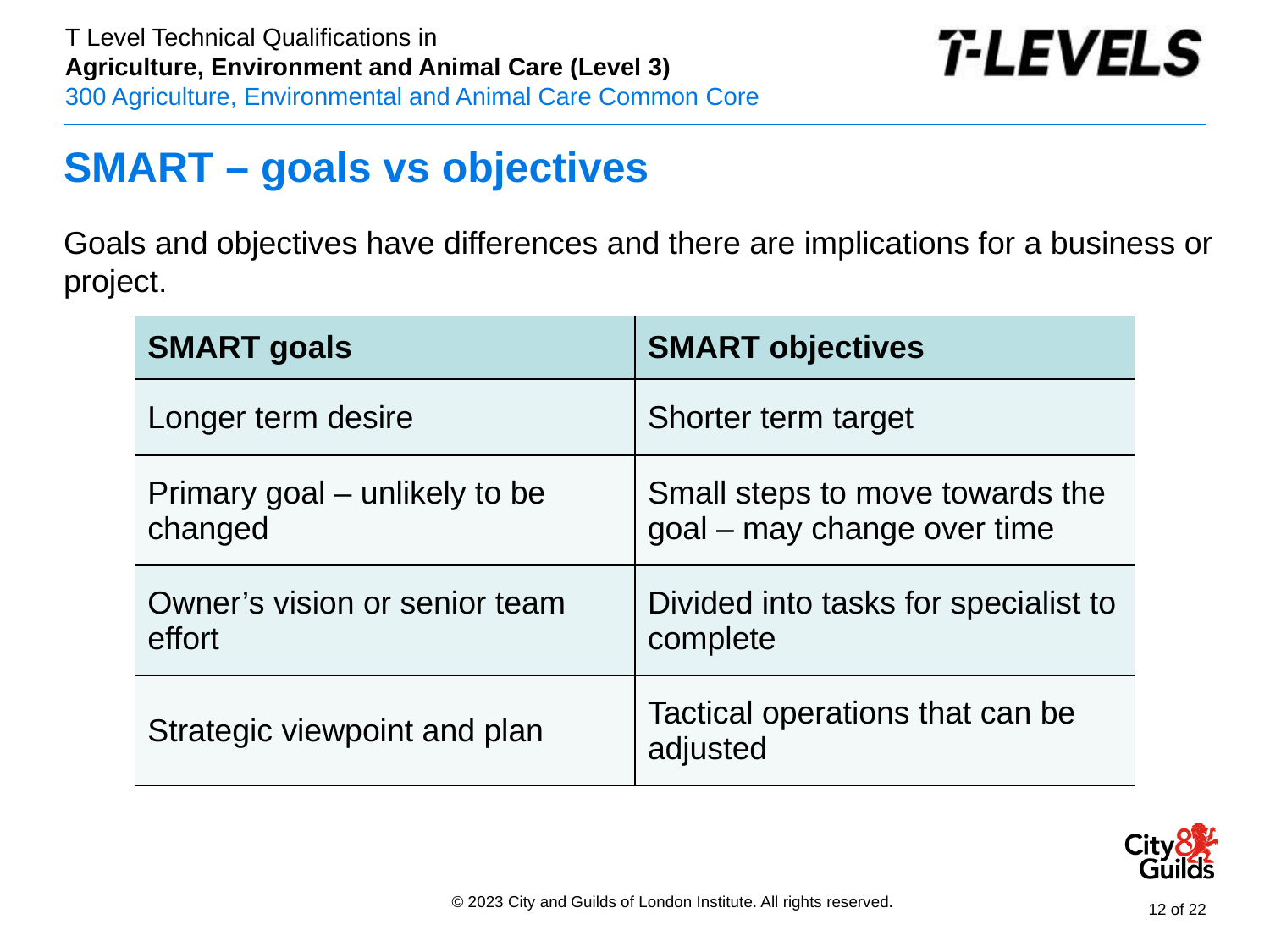

# SMART – goals vs objectives
Goals and objectives have differences and there are implications for a business or project.

| SMART goals | SMART objectives |
| --- | --- |
| Longer term desire | Shorter term target |
| Primary goal – unlikely to be changed | Small steps to move towards the goal – may change over time |
| Owner’s vision or senior team effort | Divided into tasks for specialist to complete |
| Strategic viewpoint and plan | Tactical operations that can be adjusted |